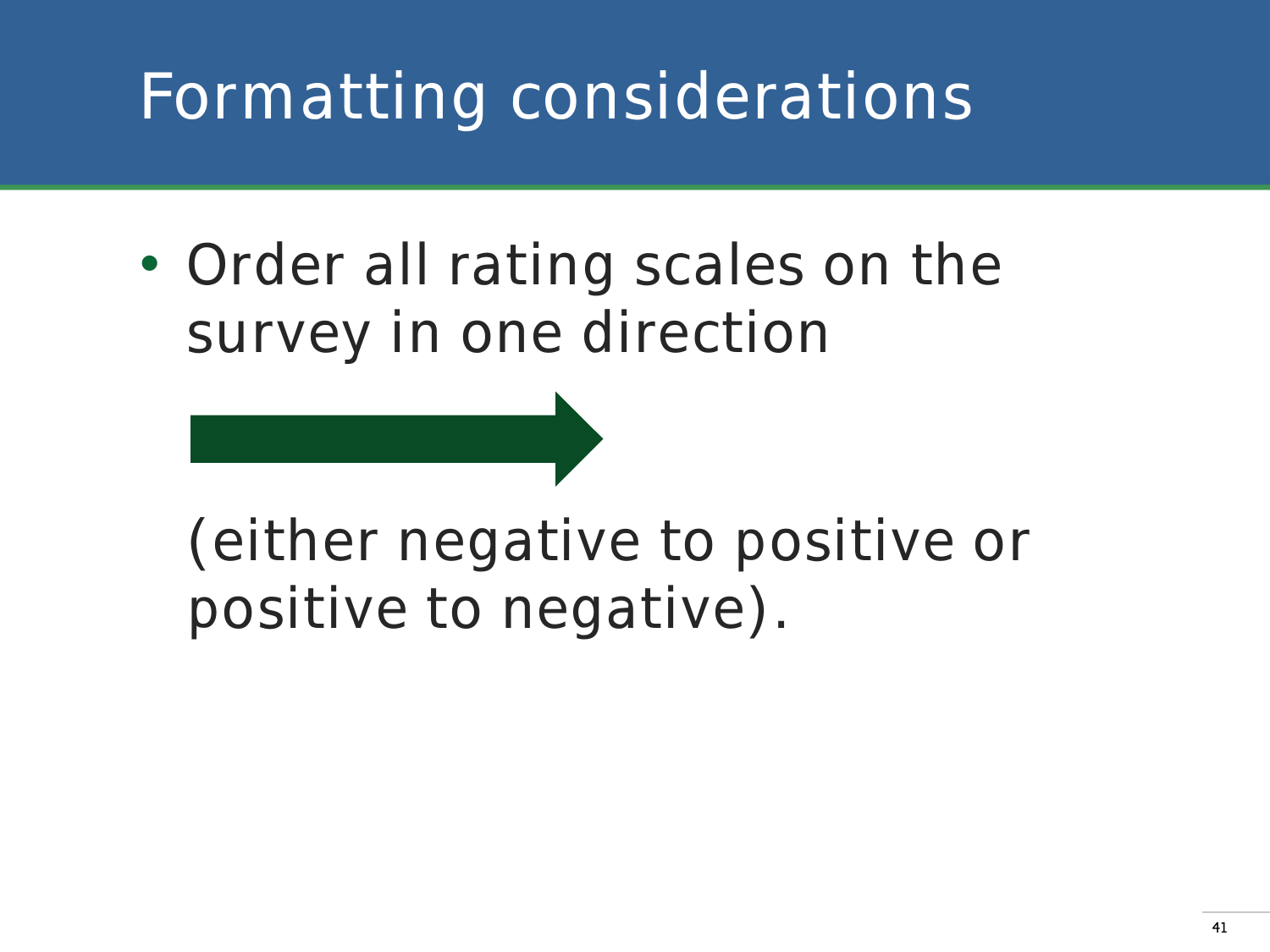

# Formatting considerations
Order all rating scales on the survey in one direction

(either negative to positive or positive to negative).

41